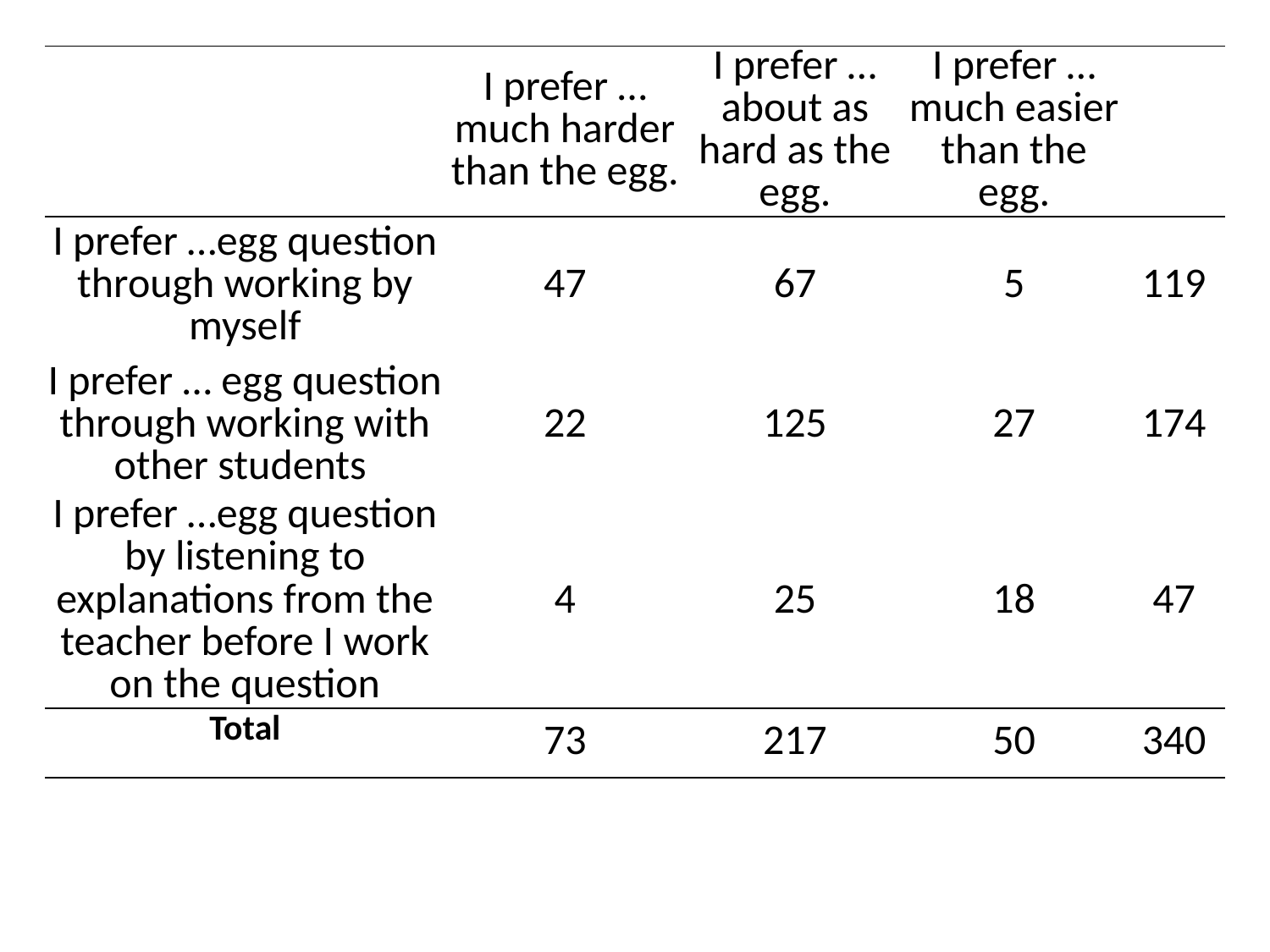

|  | I prefer … much harder than the egg. | I prefer …about as hard as the egg. | I prefer … much easier than the egg. |  |
| --- | --- | --- | --- | --- |
| I prefer …egg question through working by myself | 47 | 67 | 5 | 119 |
| I prefer … egg question through working with other students | 22 | 125 | 27 | 174 |
| I prefer …egg question by listening to explanations from the teacher before I work on the question | 4 | 25 | 18 | 47 |
| Total | 73 | 217 | 50 | 340 |